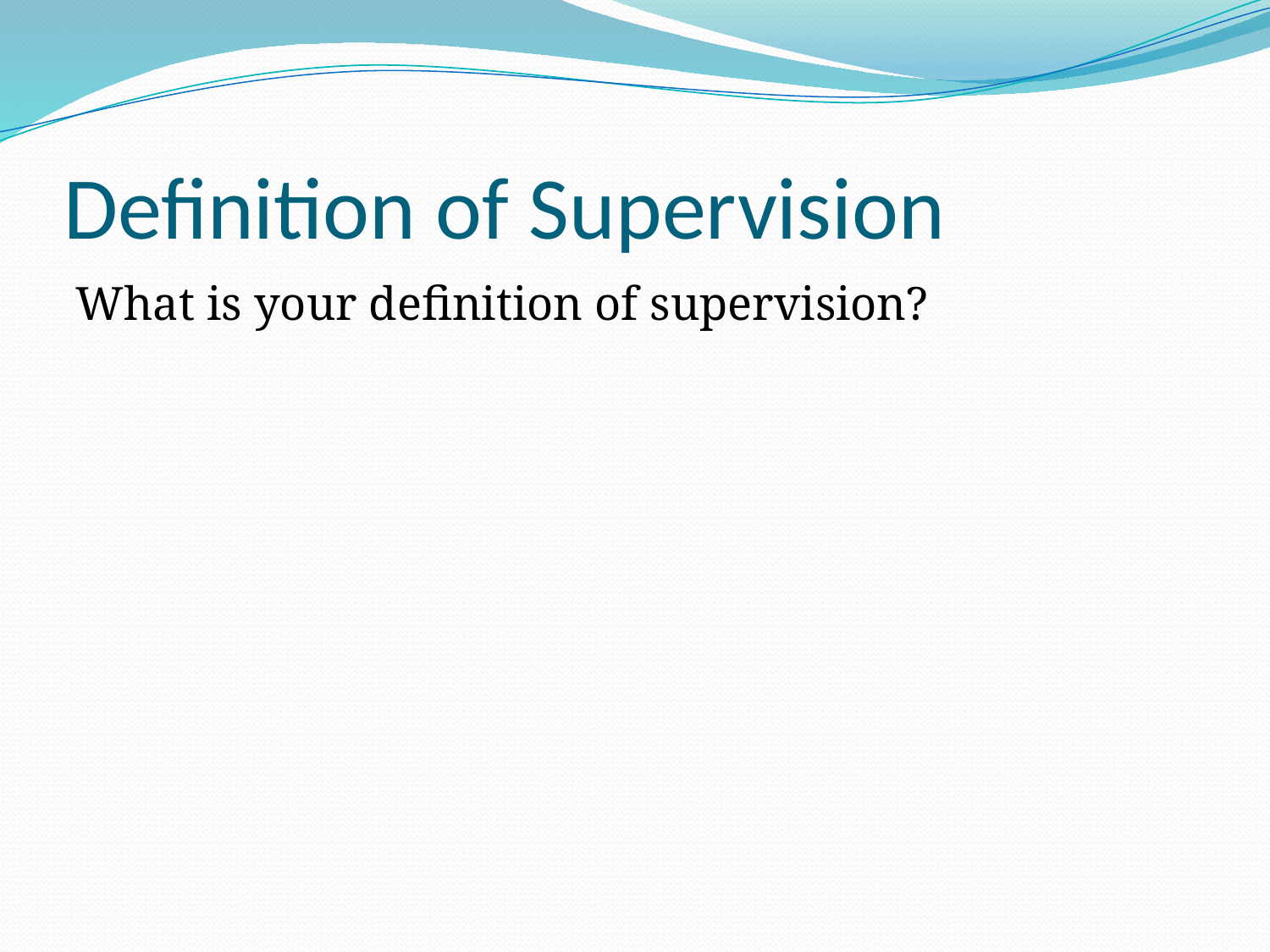

# Definition of Supervision
What is your definition of supervision?